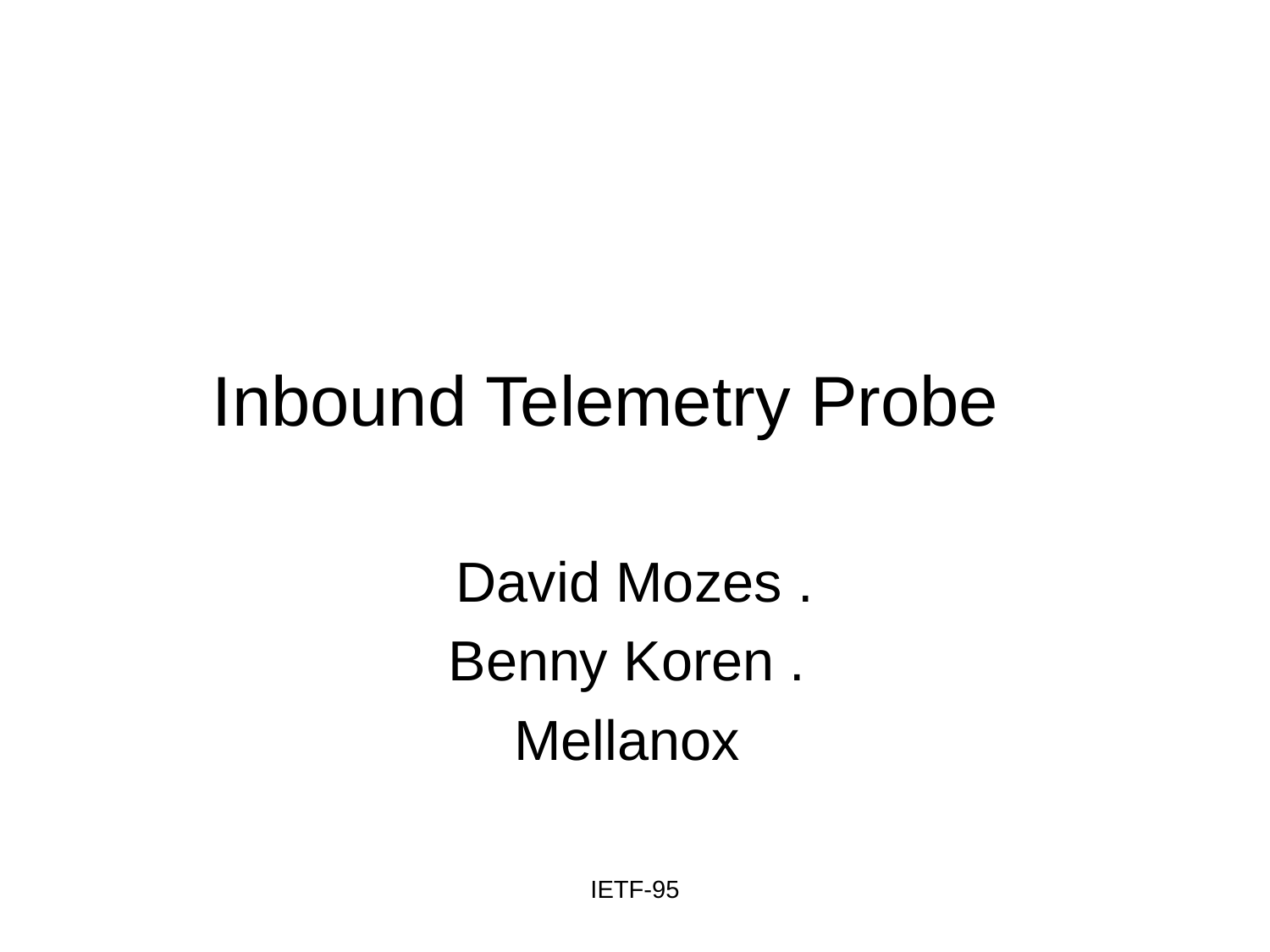

# Inbound Telemetry Probe
David Mozes .
Benny Koren .
Mellanox
IETF-95